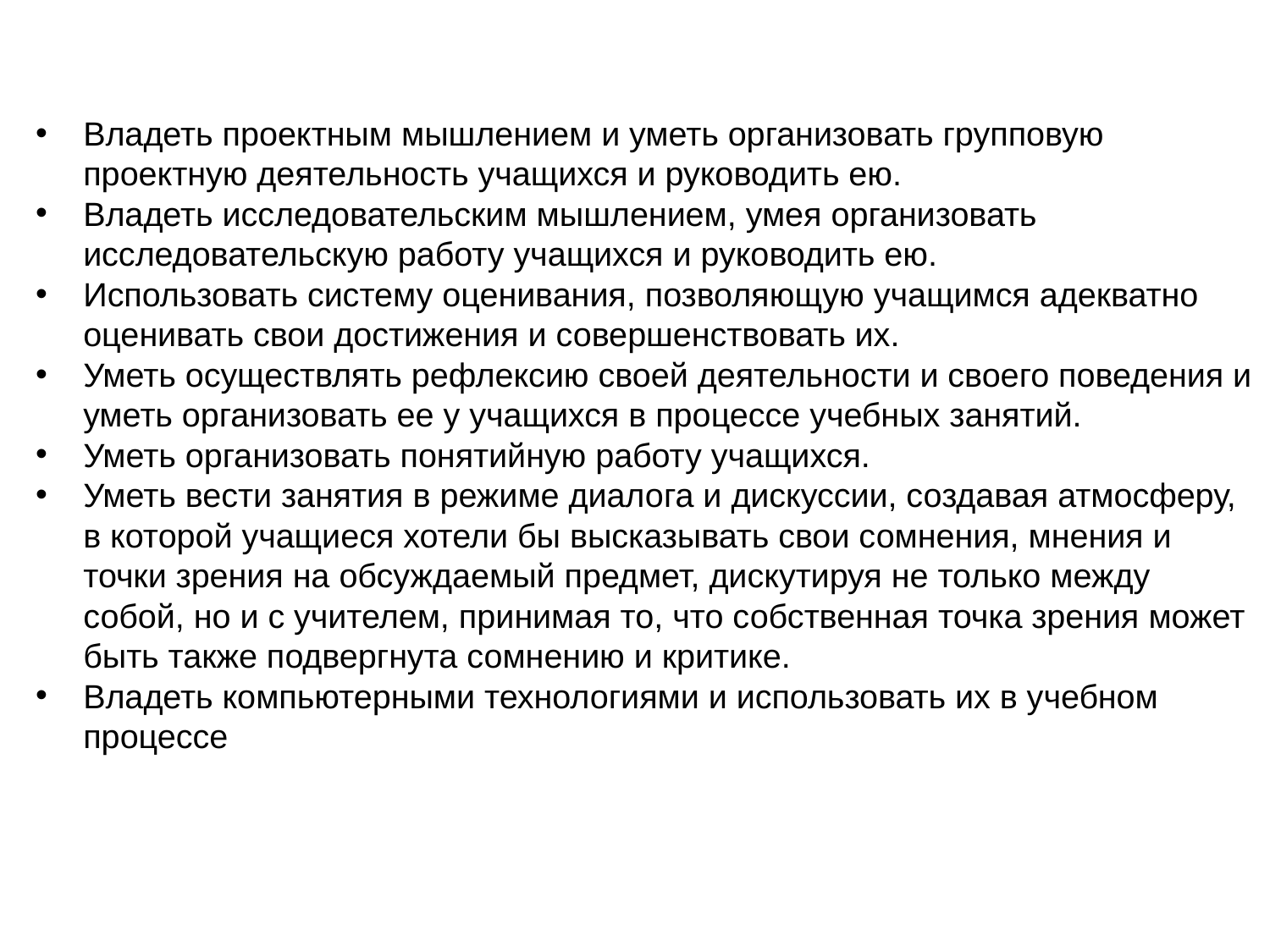

Владеть проектным мышлением и уметь организовать групповую проектную деятельность учащихся и руководить ею.
Владеть исследовательским мышлением, умея организовать исследовательскую работу учащихся и руководить ею.
Использовать систему оценивания, позволяющую учащимся адекватно оценивать свои достижения и совершенствовать их.
Уметь осуществлять рефлексию своей деятельности и своего поведения и уметь организовать ее у учащихся в процессе учебных занятий.
Уметь организовать понятийную работу учащихся.
Уметь вести занятия в режиме диалога и дискуссии, создавая атмосферу, в которой учащиеся хотели бы высказывать свои сомнения, мнения и точки зрения на обсуждаемый предмет, дискутируя не только между собой, но и с учителем, принимая то, что собственная точка зрения может быть также подвергнута сомнению и критике.
Владеть компьютерными технологиями и использовать их в учебном процессе